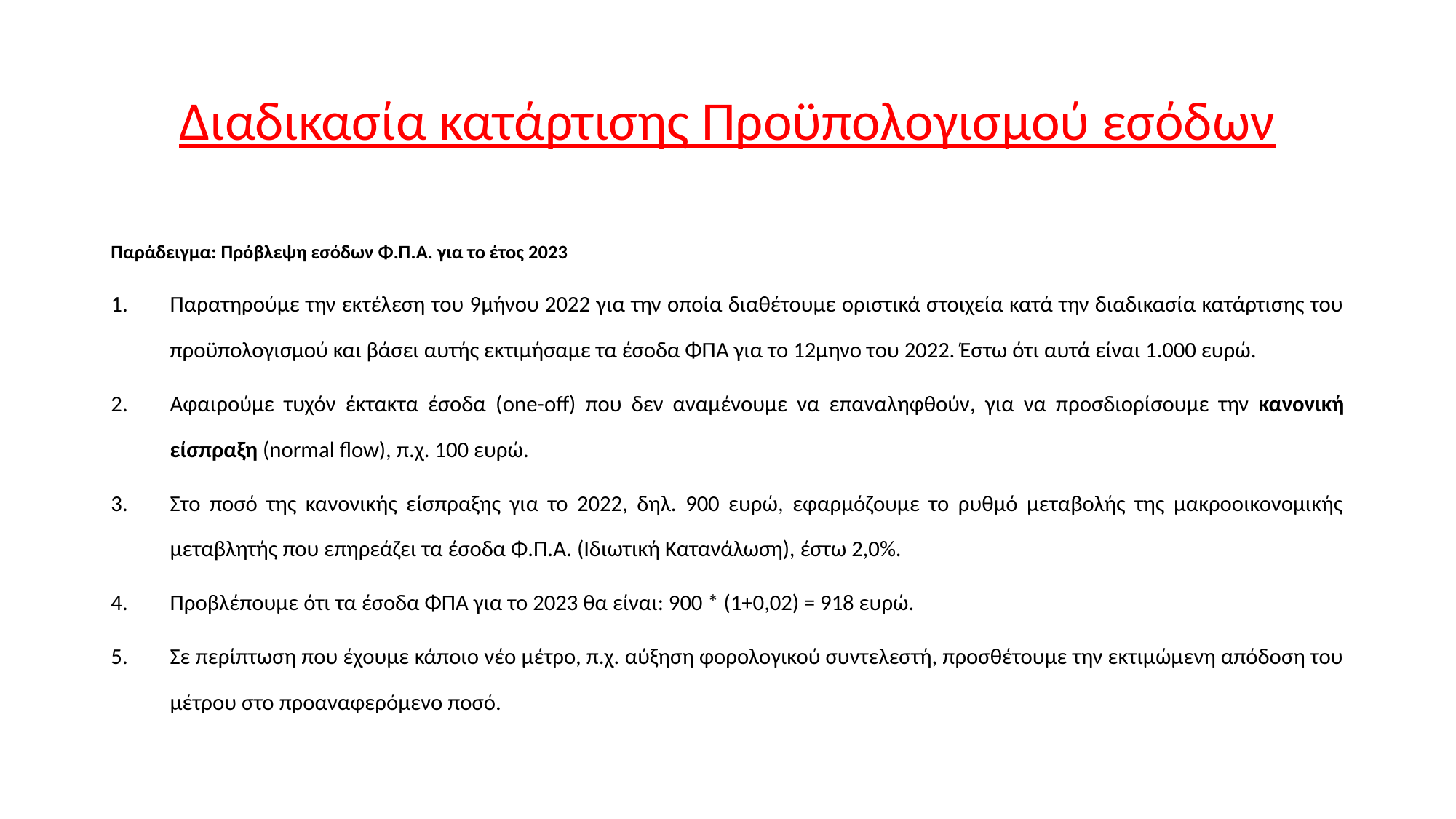

# Διαδικασία κατάρτισης Προϋπολογισμού εσόδων
Παράδειγμα: Πρόβλεψη εσόδων Φ.Π.Α. για το έτος 2023
Παρατηρούμε την εκτέλεση του 9μήνου 2022 για την οποία διαθέτουμε οριστικά στοιχεία κατά την διαδικασία κατάρτισης του προϋπολογισμού και βάσει αυτής εκτιμήσαμε τα έσοδα ΦΠΑ για το 12μηνο του 2022. Έστω ότι αυτά είναι 1.000 ευρώ.
Αφαιρούμε τυχόν έκτακτα έσοδα (one-off) που δεν αναμένουμε να επαναληφθούν, για να προσδιορίσουμε την κανονική είσπραξη (normal flow), π.χ. 100 ευρώ.
Στο ποσό της κανονικής είσπραξης για το 2022, δηλ. 900 ευρώ, εφαρμόζουμε το ρυθμό μεταβολής της μακροοικονομικής μεταβλητής που επηρεάζει τα έσοδα Φ.Π.Α. (Ιδιωτική Κατανάλωση), έστω 2,0%.
Προβλέπουμε ότι τα έσοδα ΦΠΑ για το 2023 θα είναι: 900 * (1+0,02) = 918 ευρώ.
Σε περίπτωση που έχουμε κάποιο νέο μέτρο, π.χ. αύξηση φορολογικού συντελεστή, προσθέτουμε την εκτιμώμενη απόδοση του μέτρου στο προαναφερόμενο ποσό.